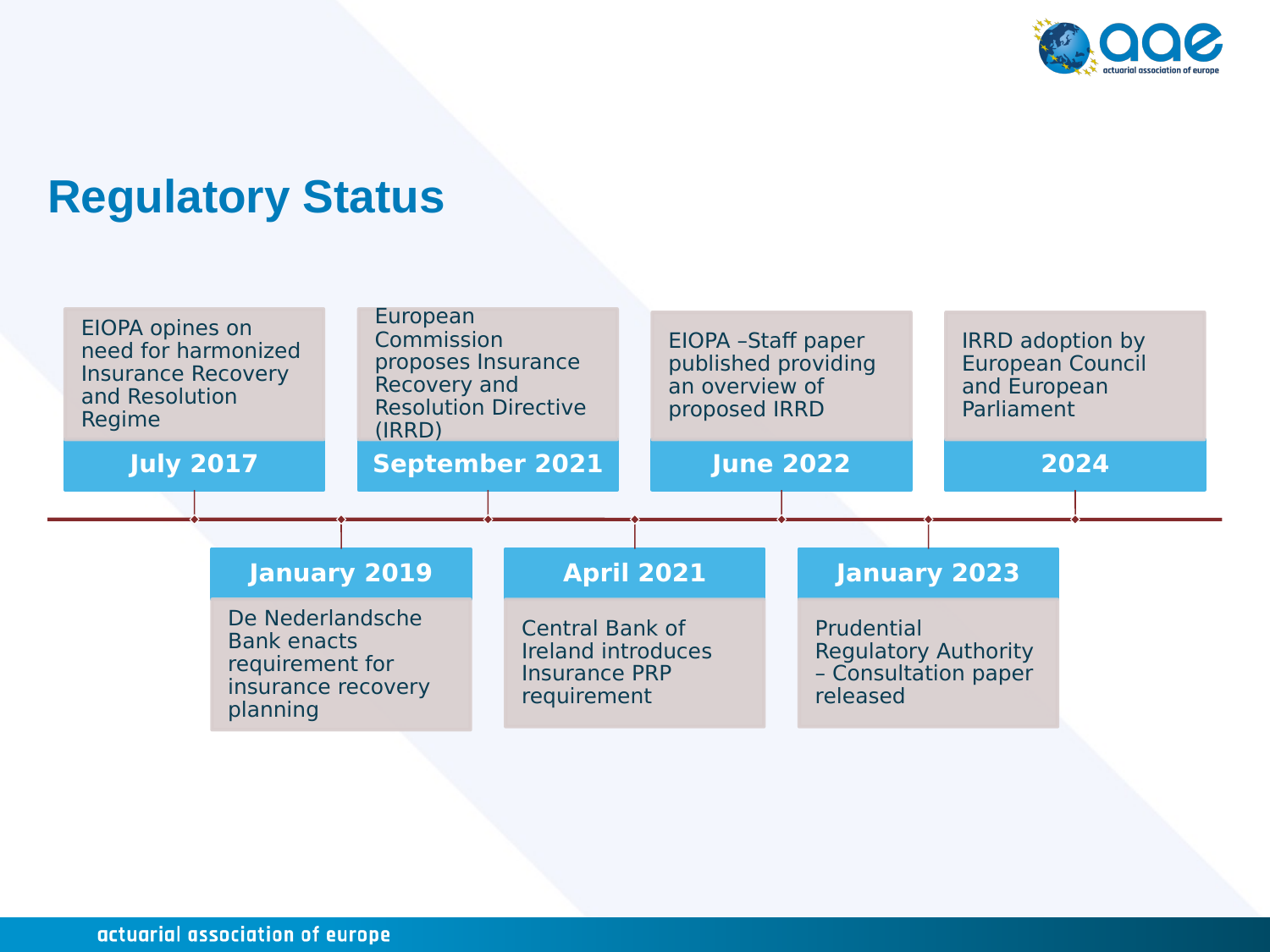

# Regulatory Status

July 2017
EIOPA opines on need for harmonized Insurance Recovery and Resolution Regime
January 2019
De Nederlandsche Bank enacts requirement for insurance recovery planning
September 2021
European Commission proposes Insurance Recovery and Resolution Directive (IRRD)
April 2021
Central Bank of Ireland introduces Insurance PRP requirement
June 2022
EIOPA –Staff paper published providing an overview of  proposed IRRD
January 2023
Prudential Regulatory Authority – Consultation paper released
2024
IRRD adoption by European Council and European Parliament
3